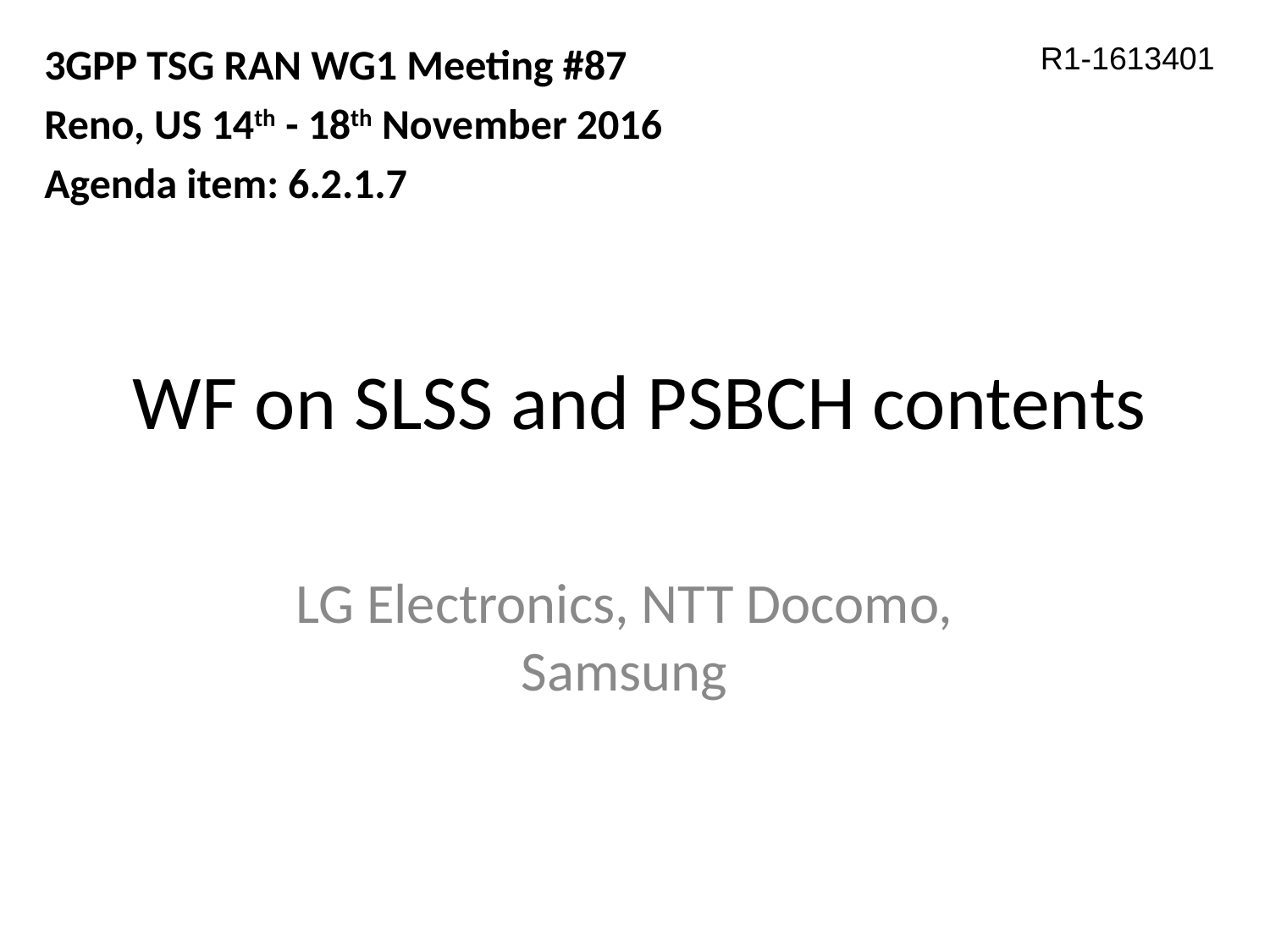

3GPP TSG RAN WG1 Meeting #87
Reno, US 14th - 18th November 2016
Agenda item: 6.2.1.7
R1-1613401
# WF on SLSS and PSBCH contents
LG Electronics, NTT Docomo, Samsung